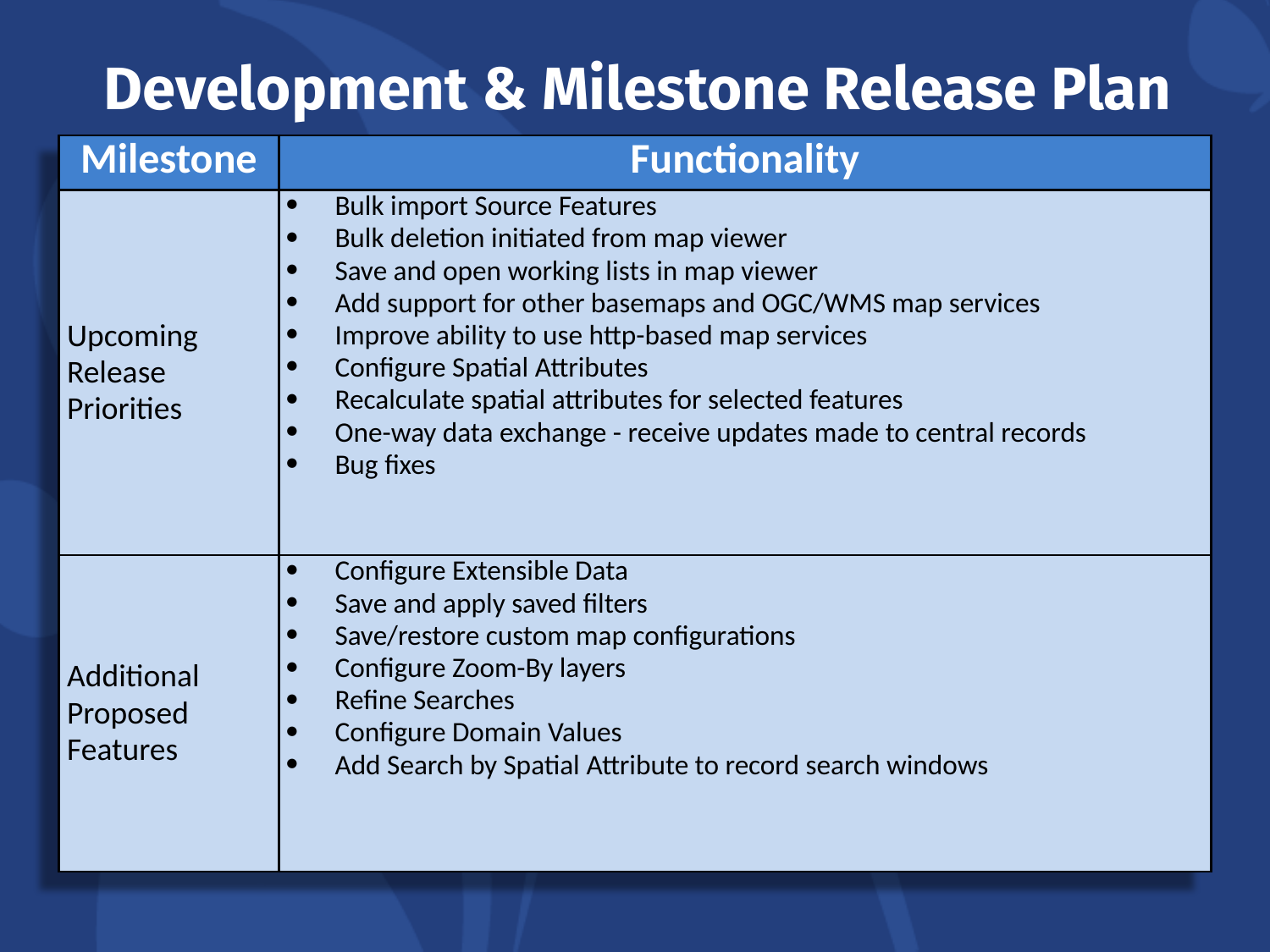

# Development & Milestone Release Plan
| Milestone | Functionality |
| --- | --- |
| Upcoming Release Priorities | Bulk import Source Features Bulk deletion initiated from map viewer Save and open working lists in map viewer Add support for other basemaps and OGC/WMS map services Improve ability to use http-based map services Configure Spatial Attributes Recalculate spatial attributes for selected features One-way data exchange - receive updates made to central records Bug fixes |
| Additional Proposed Features | Configure Extensible Data Save and apply saved filters Save/restore custom map configurations Configure Zoom-By layers Refine Searches Configure Domain Values Add Search by Spatial Attribute to record search windows |